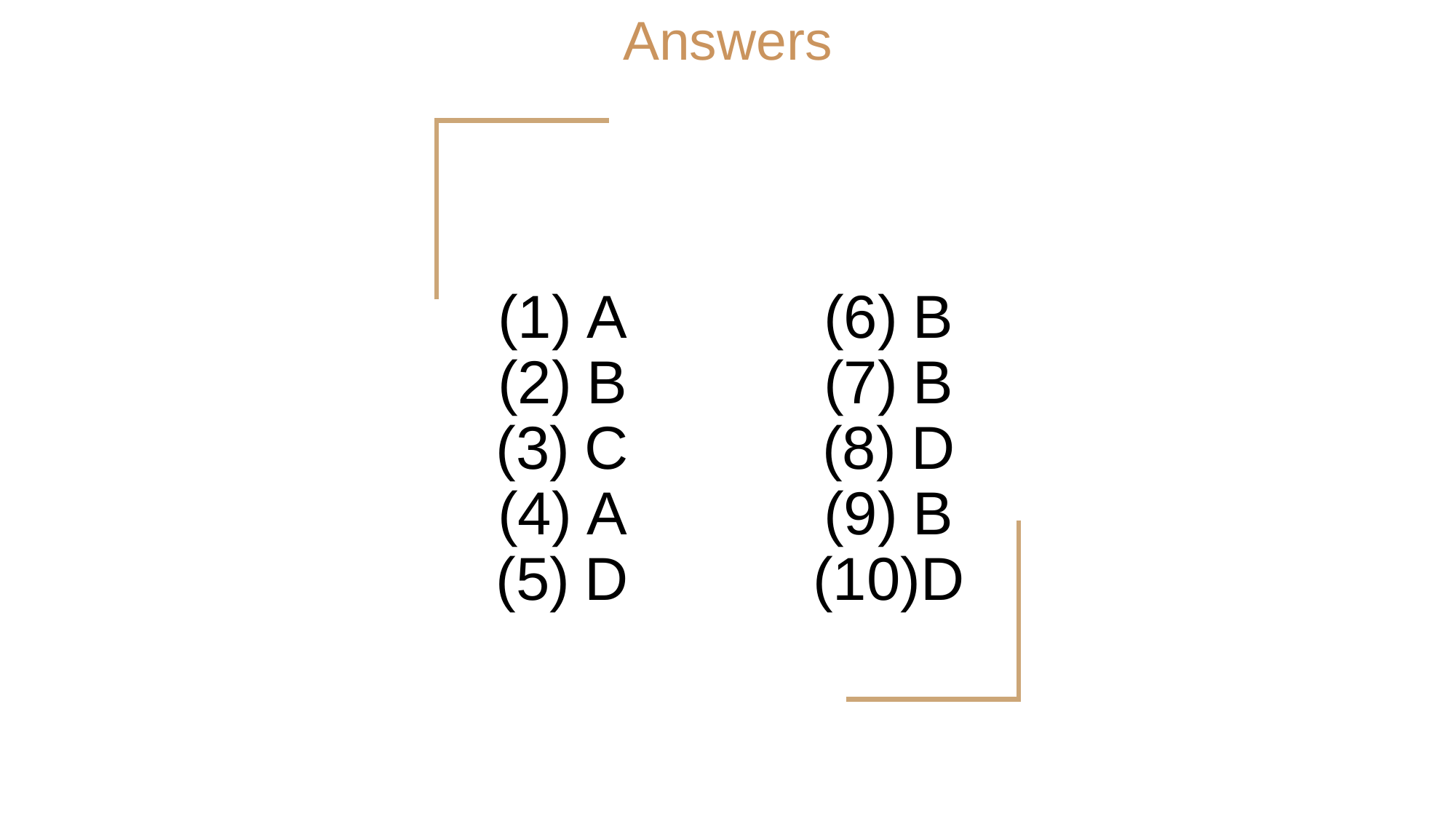

Answers

A
B
C
A
D
B
B
D
B
D